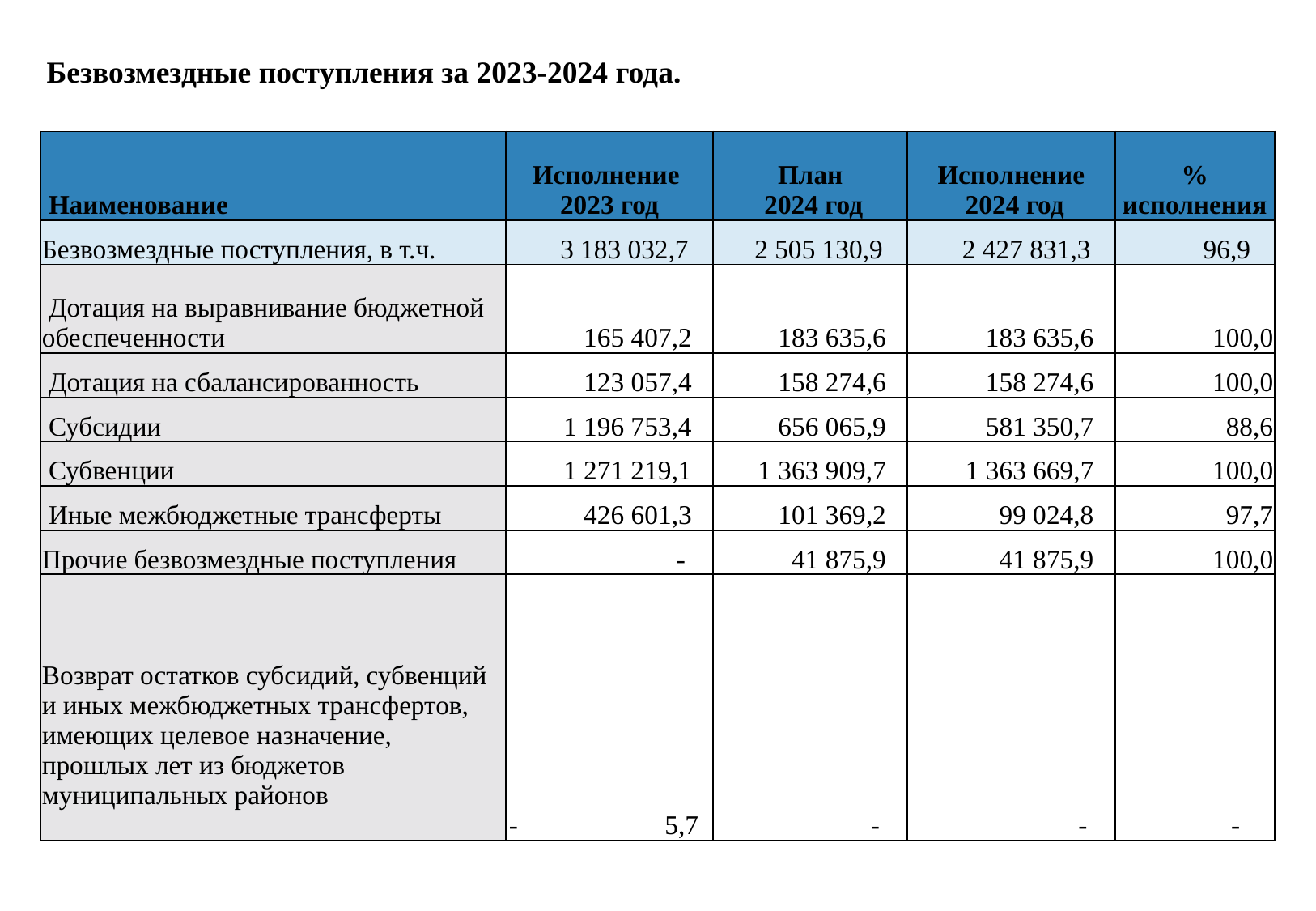

# Безвозмездные поступления за 2023-2024 года.
| Наименование | Исполнение 2023 год | План 2024 год | Исполнение 2024 год | % исполнения |
| --- | --- | --- | --- | --- |
| Безвозмездные поступления, в т.ч. | 3 183 032,7 | 2 505 130,9 | 2 427 831,3 | 96,9 |
| Дотация на выравнивание бюджетной обеспеченности | 165 407,2 | 183 635,6 | 183 635,6 | 100,0 |
| Дотация на сбалансированность | 123 057,4 | 158 274,6 | 158 274,6 | 100,0 |
| Субсидии | 1 196 753,4 | 656 065,9 | 581 350,7 | 88,6 |
| Субвенции | 1 271 219,1 | 1 363 909,7 | 1 363 669,7 | 100,0 |
| Иные межбюджетные трансферты | 426 601,3 | 101 369,2 | 99 024,8 | 97,7 |
| Прочие безвозмездные поступления | - | 41 875,9 | 41 875,9 | 100,0 |
| Возврат остатков субсидий, субвенций и иных межбюджетных трансфертов, имеющих целевое назначение, прошлых лет из бюджетов муниципальных районов | - 5,7 | - | - | - |
Безвозмездные поступления